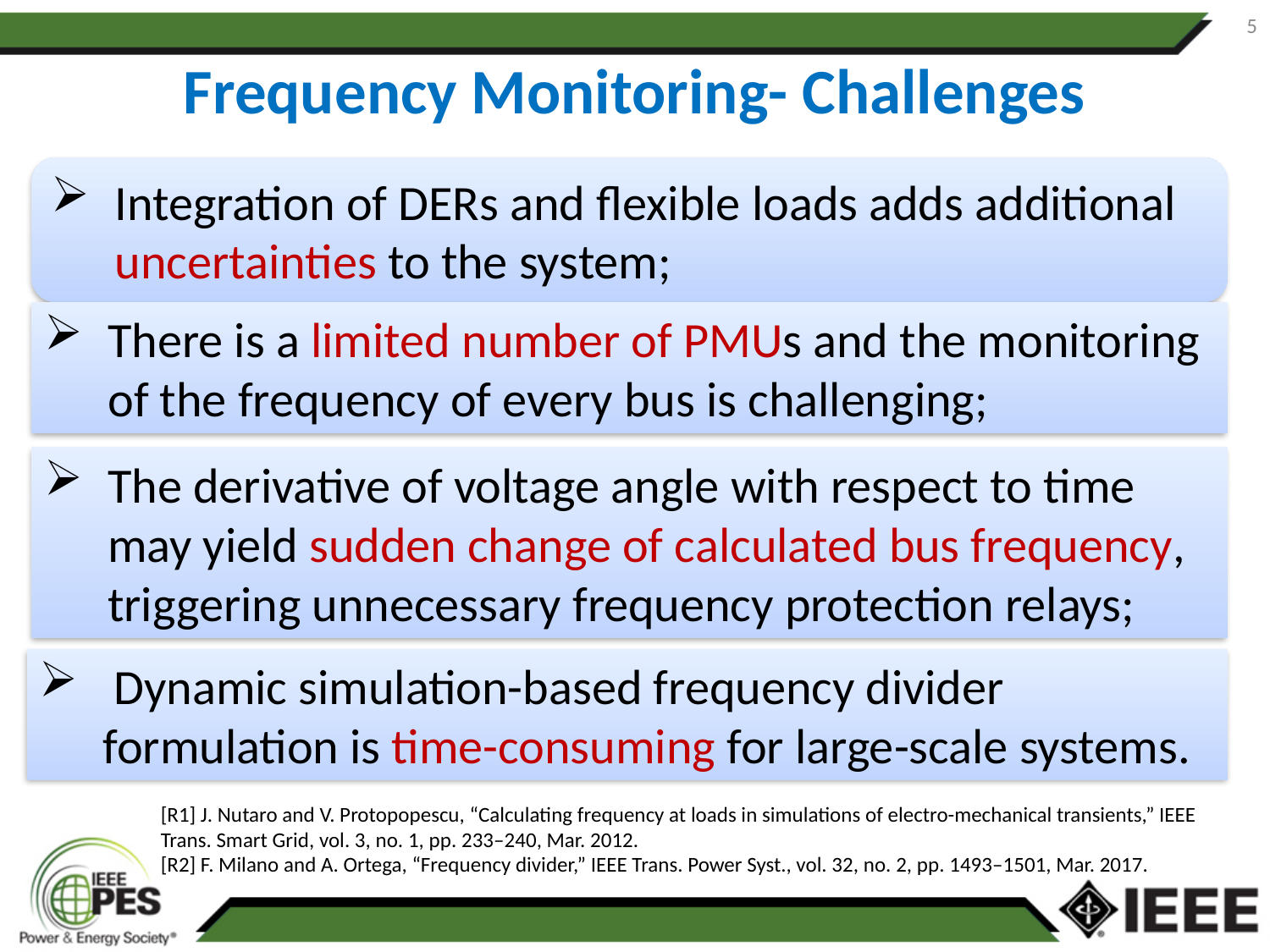

5
# Frequency Monitoring- Challenges
Integration of DERs and flexible loads adds additional uncertainties to the system;
There is a limited number of PMUs and the monitoring of the frequency of every bus is challenging;
The derivative of voltage angle with respect to time may yield sudden change of calculated bus frequency, triggering unnecessary frequency protection relays;
 Dynamic simulation-based frequency divider formulation is time-consuming for large-scale systems.
[R1] J. Nutaro and V. Protopopescu, “Calculating frequency at loads in simulations of electro-mechanical transients,” IEEE Trans. Smart Grid, vol. 3, no. 1, pp. 233–240, Mar. 2012.
[R2] F. Milano and A. Ortega, “Frequency divider,” IEEE Trans. Power Syst., vol. 32, no. 2, pp. 1493–1501, Mar. 2017.